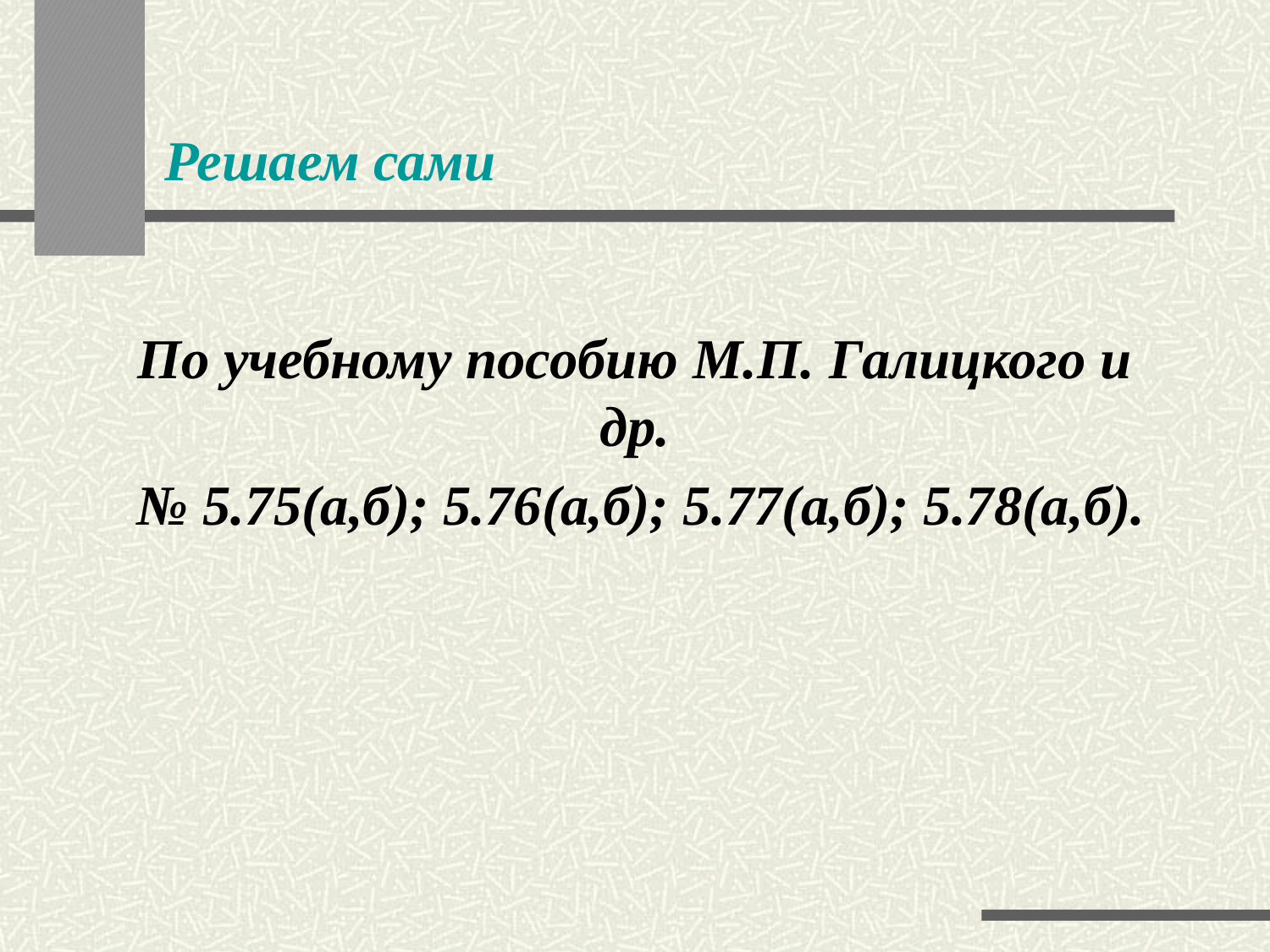

# Решаем сами
По учебному пособию М.П. Галицкого и др.
 № 5.75(а,б); 5.76(а,б); 5.77(а,б); 5.78(а,б).